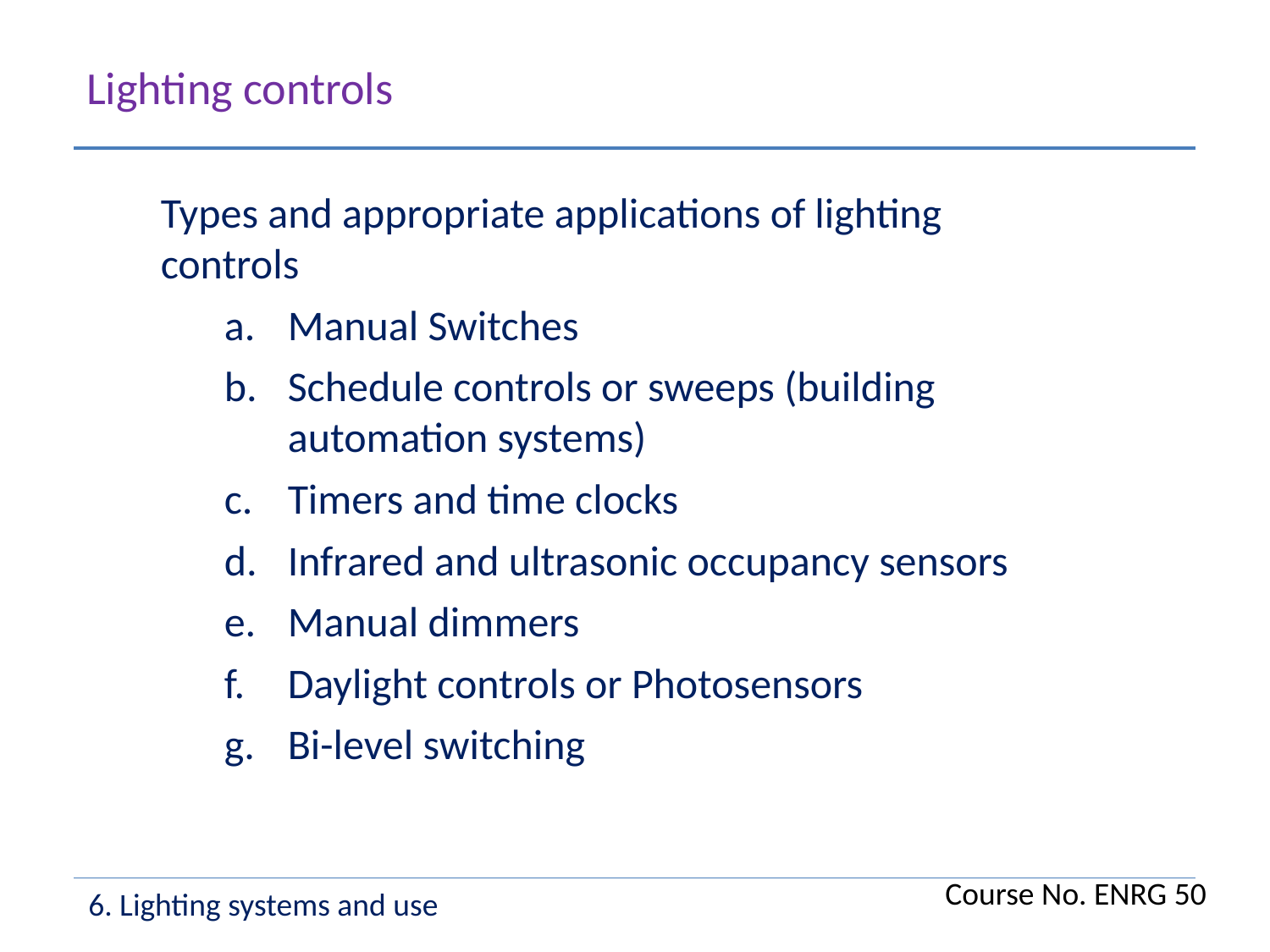

Lighting controls
Types and appropriate applications of lighting controls
Manual Switches
Schedule controls or sweeps (building automation systems)
Timers and time clocks
Infrared and ultrasonic occupancy sensors
Manual dimmers
Daylight controls or Photosensors
Bi-level switching
Course No. ENRG 50
6. Lighting systems and use